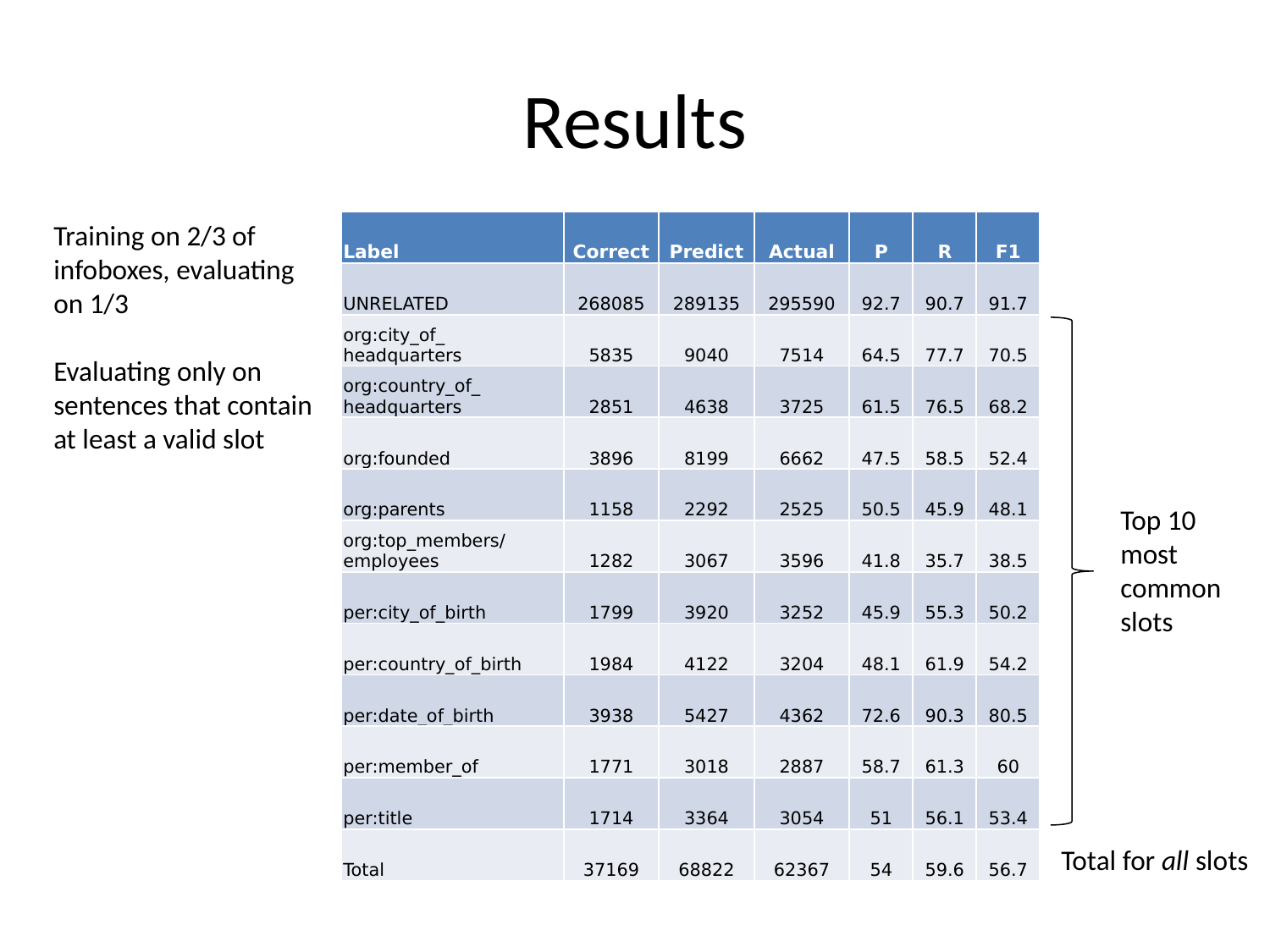

# Results
Training on 2/3 of
infoboxes, evaluating
on 1/3

Evaluating only on
sentences that contain
at least a valid slot
| Label | Correct | Predict | Actual | P | R | F1 |
| --- | --- | --- | --- | --- | --- | --- |
| UNRELATED | 268085 | 289135 | 295590 | 92.7 | 90.7 | 91.7 |
| org:city\_of\_ headquarters | 5835 | 9040 | 7514 | 64.5 | 77.7 | 70.5 |
| org:country\_of\_ headquarters | 2851 | 4638 | 3725 | 61.5 | 76.5 | 68.2 |
| org:founded | 3896 | 8199 | 6662 | 47.5 | 58.5 | 52.4 |
| org:parents | 1158 | 2292 | 2525 | 50.5 | 45.9 | 48.1 |
| org:top\_members/employees | 1282 | 3067 | 3596 | 41.8 | 35.7 | 38.5 |
| per:city\_of\_birth | 1799 | 3920 | 3252 | 45.9 | 55.3 | 50.2 |
| per:country\_of\_birth | 1984 | 4122 | 3204 | 48.1 | 61.9 | 54.2 |
| per:date\_of\_birth | 3938 | 5427 | 4362 | 72.6 | 90.3 | 80.5 |
| per:member\_of | 1771 | 3018 | 2887 | 58.7 | 61.3 | 60 |
| per:title | 1714 | 3364 | 3054 | 51 | 56.1 | 53.4 |
| Total | 37169 | 68822 | 62367 | 54 | 59.6 | 56.7 |

Top 10
most
common
slots
Total for all slots